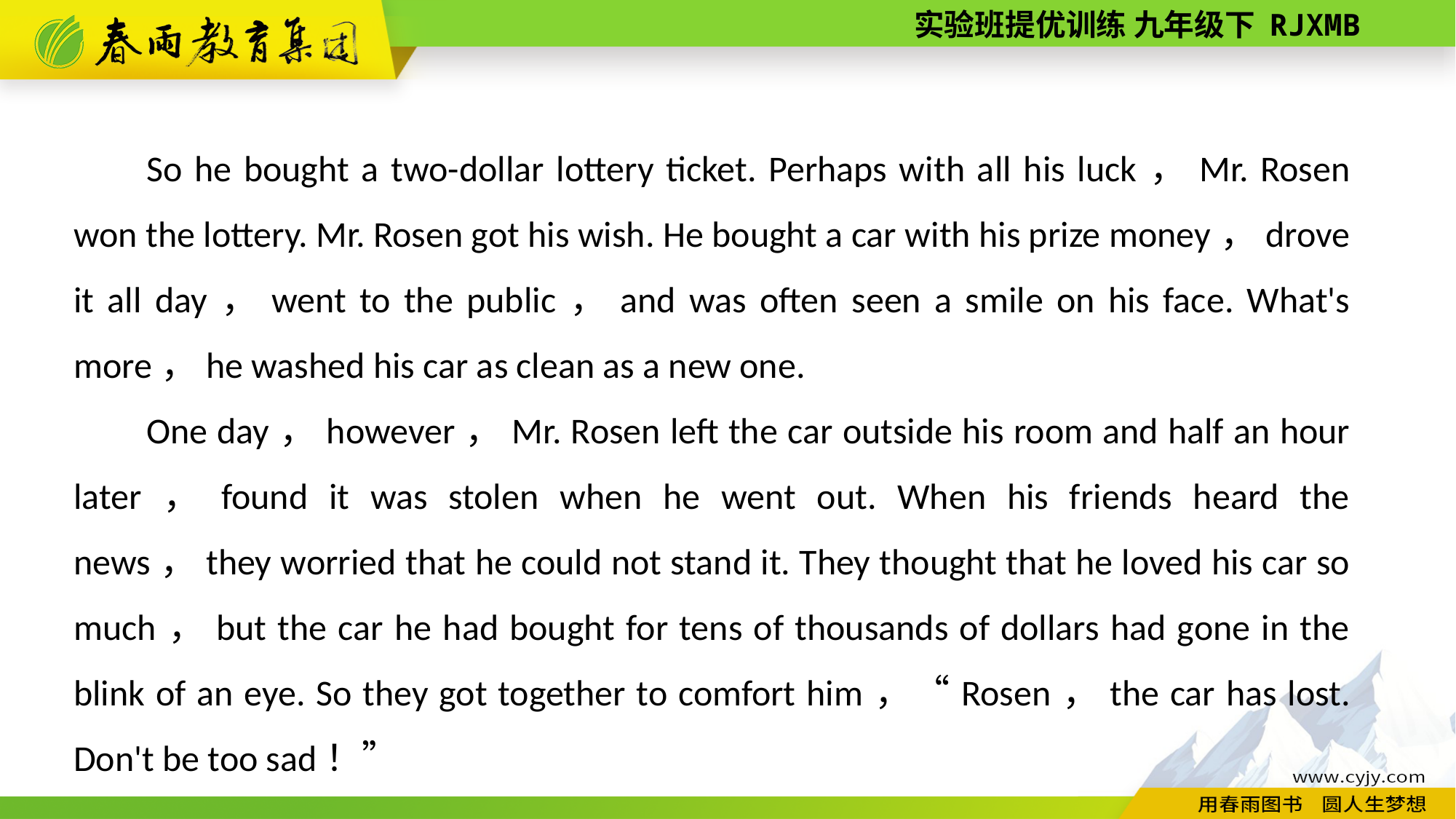

So he bought a two­-dollar lottery ticket. Perhaps with all his luck，Mr. Rosen won the lottery. Mr. Rosen got his wish. He bought a car with his prize money，drove it all day，went to the public，and was often seen a smile on his face. What's more，he washed his car as clean as a new one.
One day，however，Mr. Rosen left the car outside his room and half an hour later，found it was stolen when he went out. When his friends heard the news，they worried that he could not stand it. They thought that he loved his car so much，but the car he had bought for tens of thousands of dollars had gone in the blink of an eye. So they got together to comfort him，“Rosen，the car has lost. Don't be too sad！”